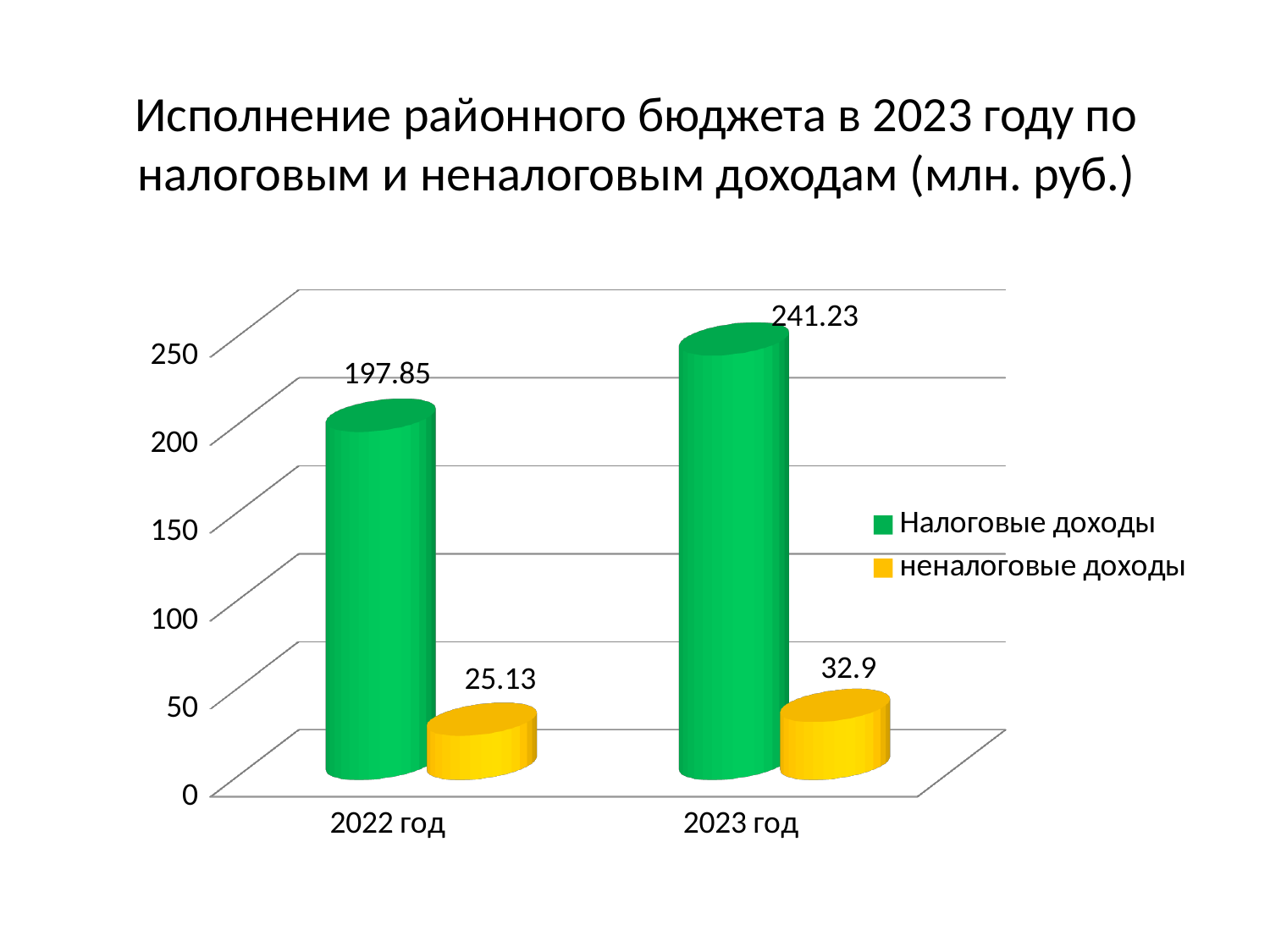

# Исполнение районного бюджета в 2023 году по налоговым и неналоговым доходам (млн. руб.)

[unsupported chart]